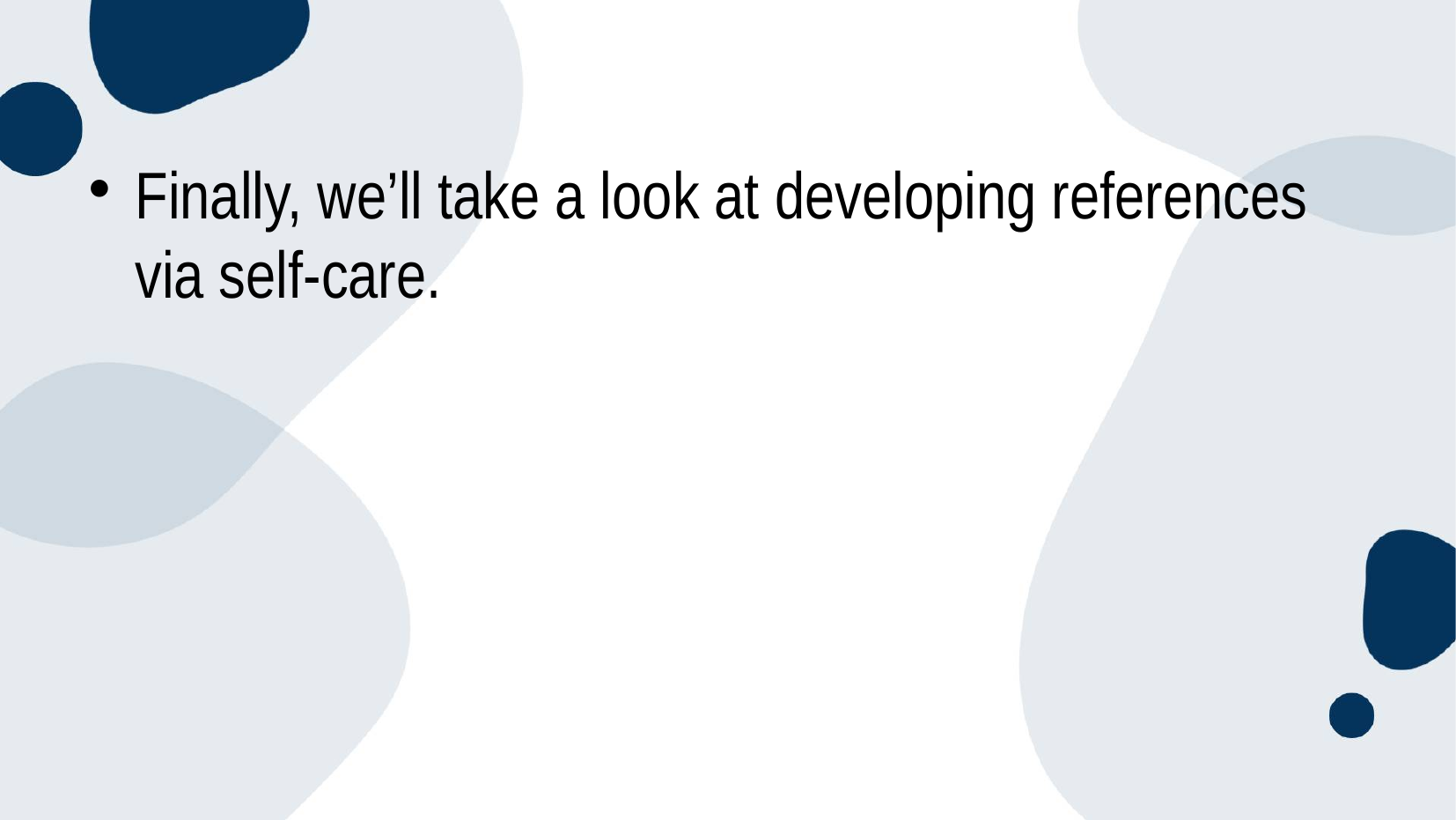

#
Finally, we’ll take a look at developing references via self-care.